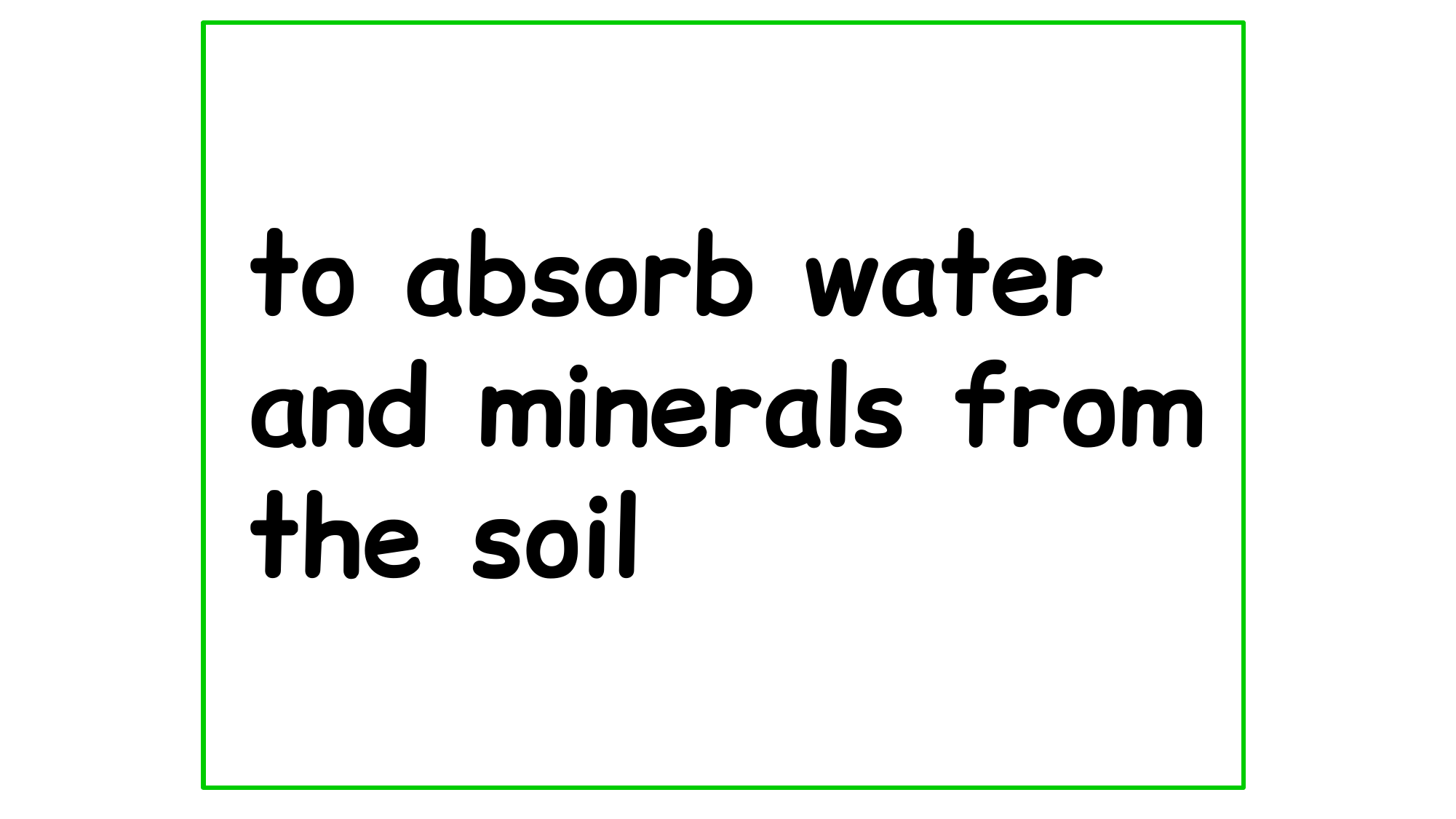

# to absorb water and minerals from the soil